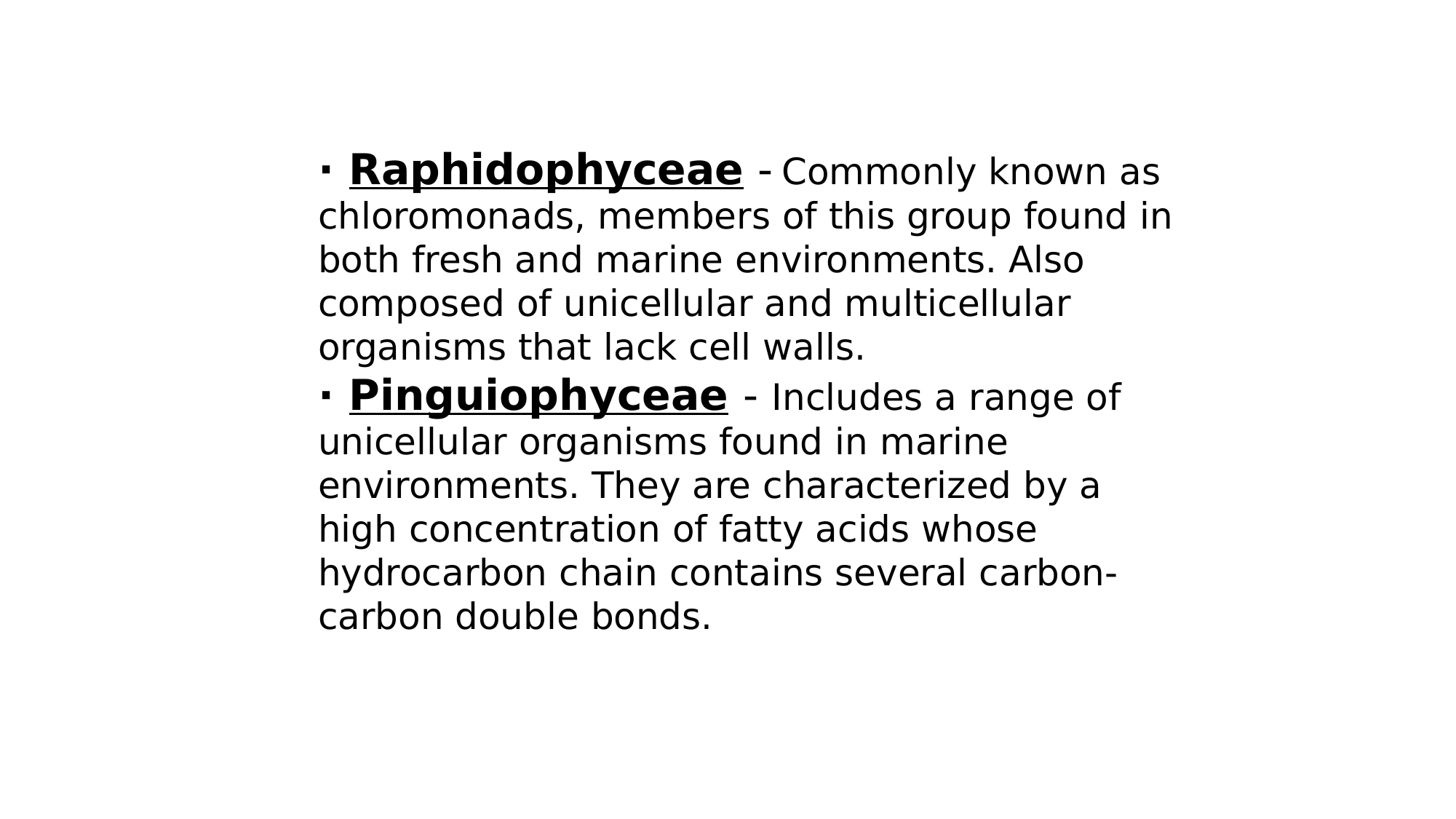

· Raphidophyceae - Commonly known as chloromonads, members of this group found in both fresh and marine environments. Also composed of unicellular and multicellular organisms that lack cell walls.
· Pinguiophyceae - Includes a range of unicellular organisms found in marine environments. They are characterized by a high concentration of fatty acids whose hydrocarbon chain contains several carbon-carbon double bonds.